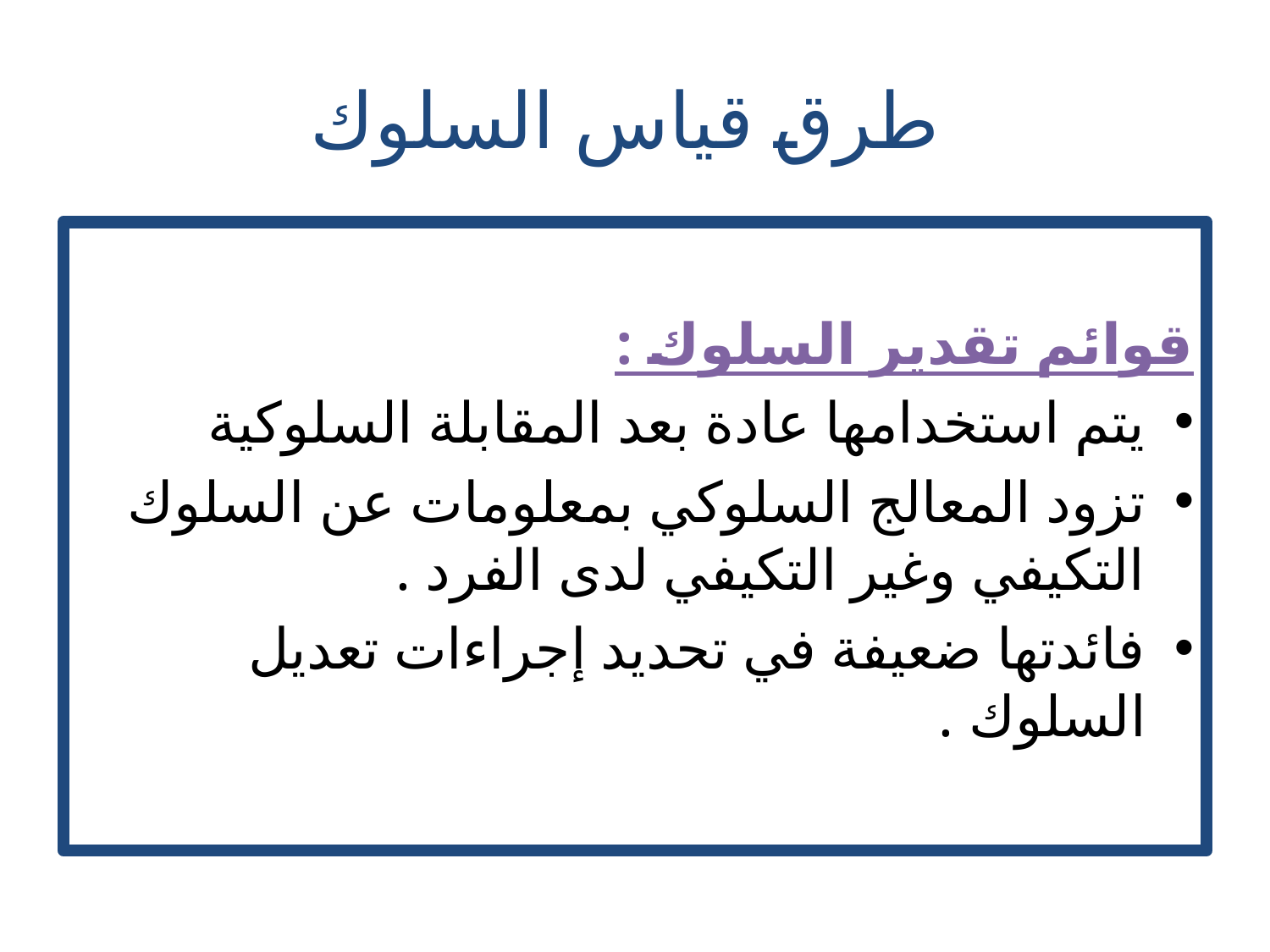

# طرق قياس السلوك

قوائم تقدير السلوك :
يتم استخدامها عادة بعد المقابلة السلوكية
تزود المعالج السلوكي بمعلومات عن السلوك التكيفي وغير التكيفي لدى الفرد .
فائدتها ضعيفة في تحديد إجراءات تعديل السلوك .